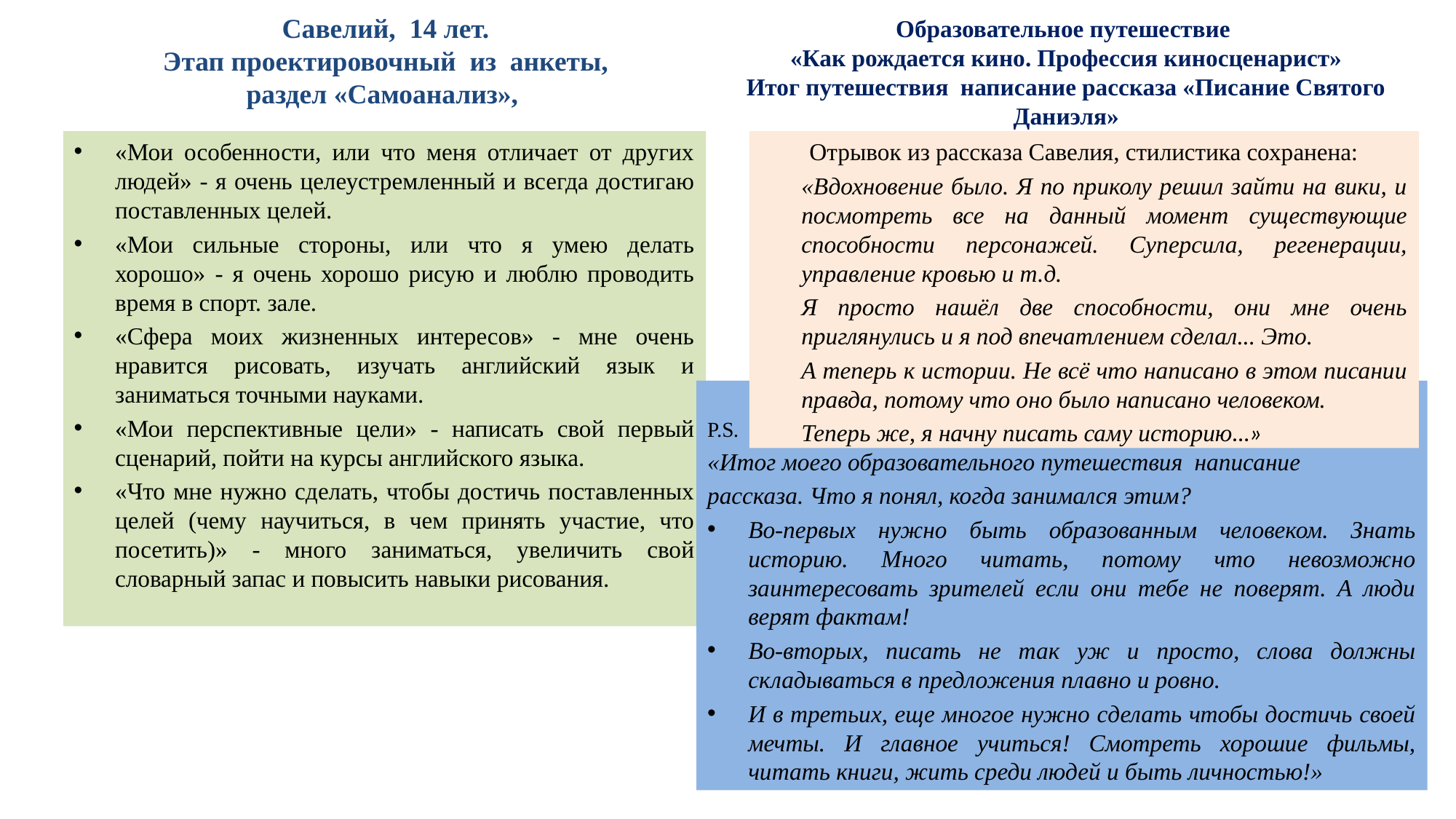

Образовательное путешествие
«Как рождается кино. Профессия киносценарист»
Итог путешествия  написание рассказа «Писание Святого Даниэля»
# Савелий,  14 лет. Этап проектировочный  из  анкеты, раздел «Самоанализ»,
«Мои особенности, или что меня отличает от других людей» - я очень целеустремленный и всегда достигаю поставленных целей.
«Мои сильные стороны, или что я умею делать хорошо» - я очень хорошо рисую и люблю проводить время в спорт. зале.
«Сфера моих жизненных интересов» - мне очень нравится рисовать, изучать английский язык и заниматься точными науками.
«Мои перспективные цели» - написать свой первый сценарий, пойти на курсы английского языка.
«Что мне нужно сделать, чтобы достичь поставленных целей (чему научиться, в чем принять участие, что посетить)» - много заниматься, увеличить свой словарный запас и повысить навыки рисования.
Отрывок из рассказа Савелия, стилистика сохранена:
	«Вдохновение было. Я по приколу решил зайти на вики, и посмотреть все на данный момент существующие способности персонажей. Суперсила, регенерации, управление кровью и т.д.
	Я просто нашёл две способности, они мне очень приглянулись и я под впечатлением сделал... Это.
	А теперь к истории. Не всё что написано в этом писании правда, потому что оно было написано человеком.
	Теперь же, я начну писать саму историю…»

P.S.
«Итог моего образовательного путешествия  написание
рассказа. Что я понял, когда занимался этим?
Во-первых нужно быть образованным человеком. Знать историю. Много читать, потому что невозможно заинтересовать зрителей если они тебе не поверят. А люди верят фактам!
Во-вторых, писать не так уж и просто, слова должны складываться в предложения плавно и ровно.
И в третьих, еще многое нужно сделать чтобы достичь своей мечты. И главное учиться! Смотреть хорошие фильмы, читать книги, жить среди людей и быть личностью!»